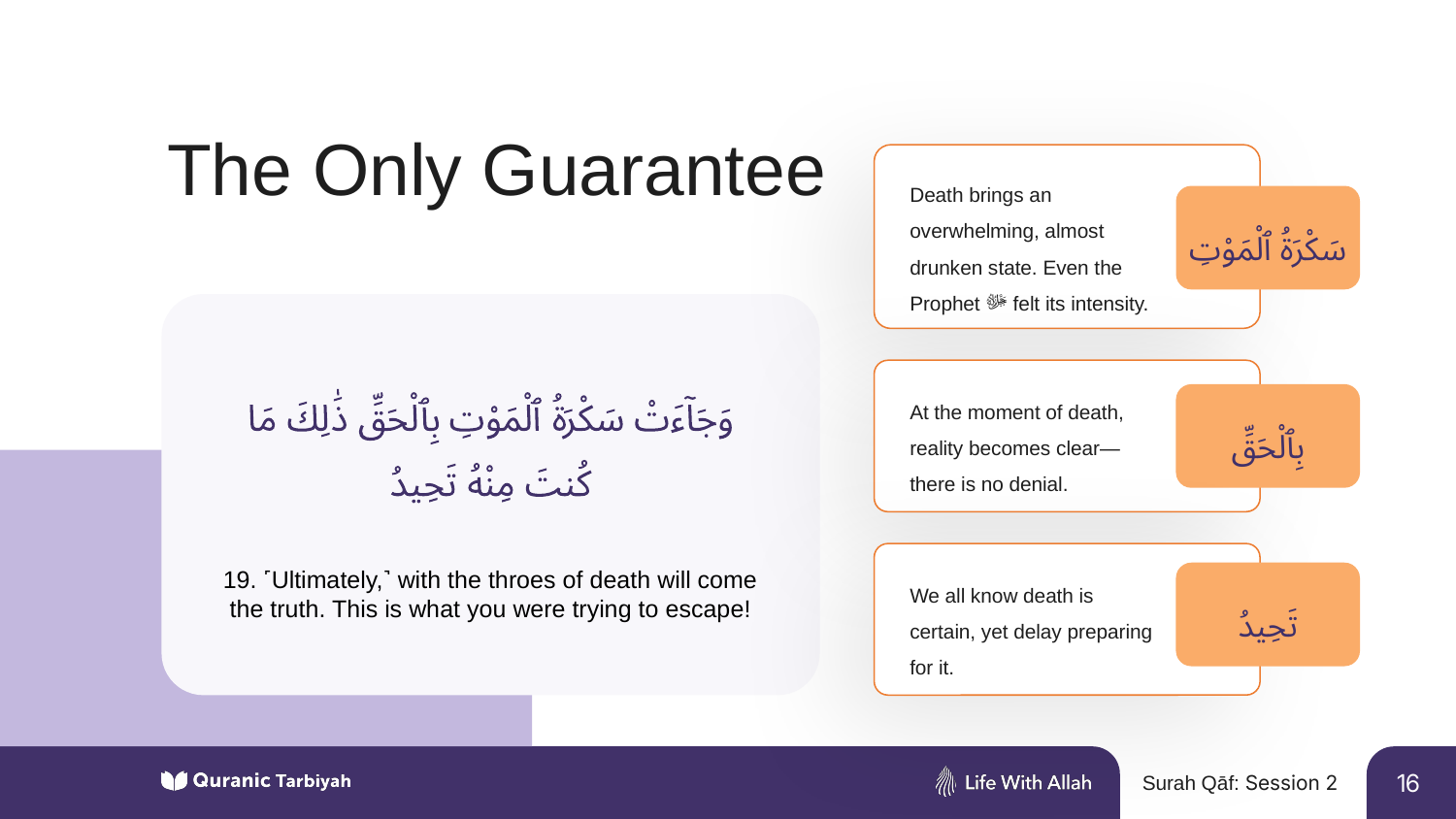

The Only Guarantee

Death brings an overwhelming, almost drunken state. Even the Prophet ﷻ felt its intensity.
سَكْرَةُ ٱلْمَوْتِ

At the moment of death, reality becomes clear—there is no denial.
بِٱلْحَقِّ

19. ˹Ultimately,˺ with the throes of death will come the truth. This is what you were trying to escape!
تَحِيدُ
We all know death is certain, yet delay preparing for it.